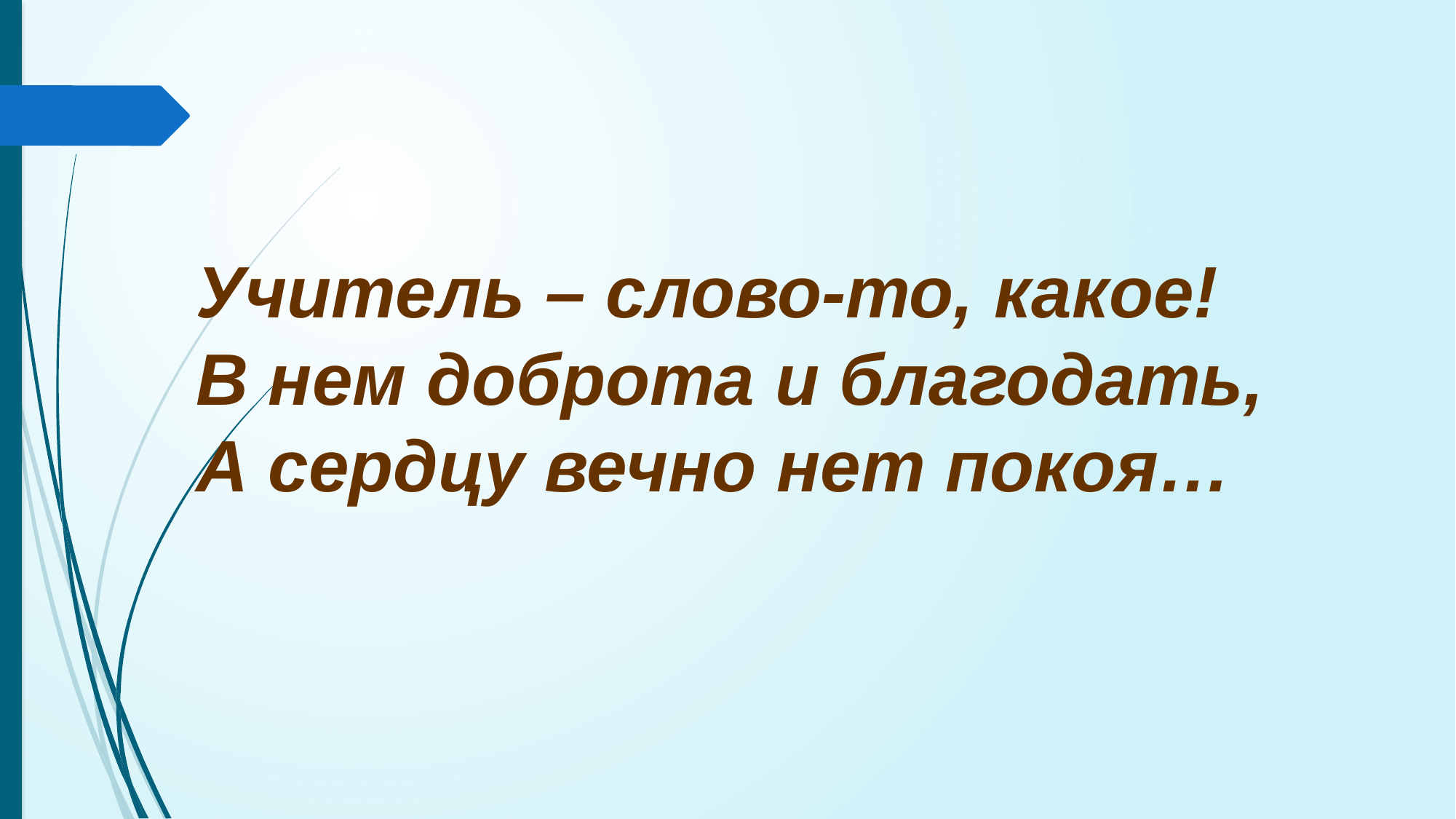

Учитель – слово-то, какое!
В нем доброта и благодать,
А сердцу вечно нет покоя…